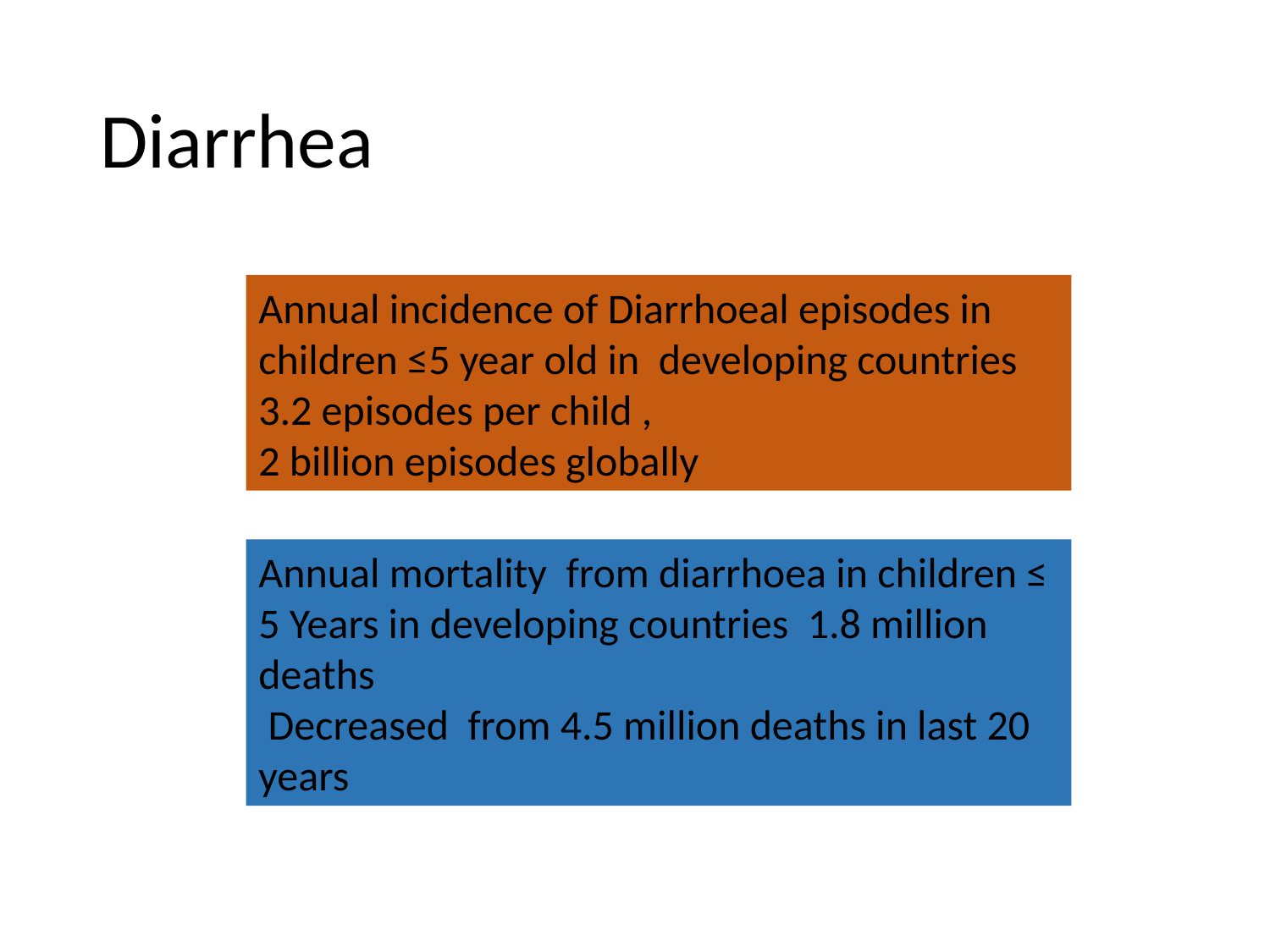

Diarrhea

Annual incidence of Diarrhoeal episodes in children ≤5 year old in  developing countries  3.2 episodes per child ,
2 billion episodes globally
Annual mortality  from diarrhoea in children ≤ 5 Years in developing countries  1.8 million deaths
 Decreased  from 4.5 million deaths in last 20 years